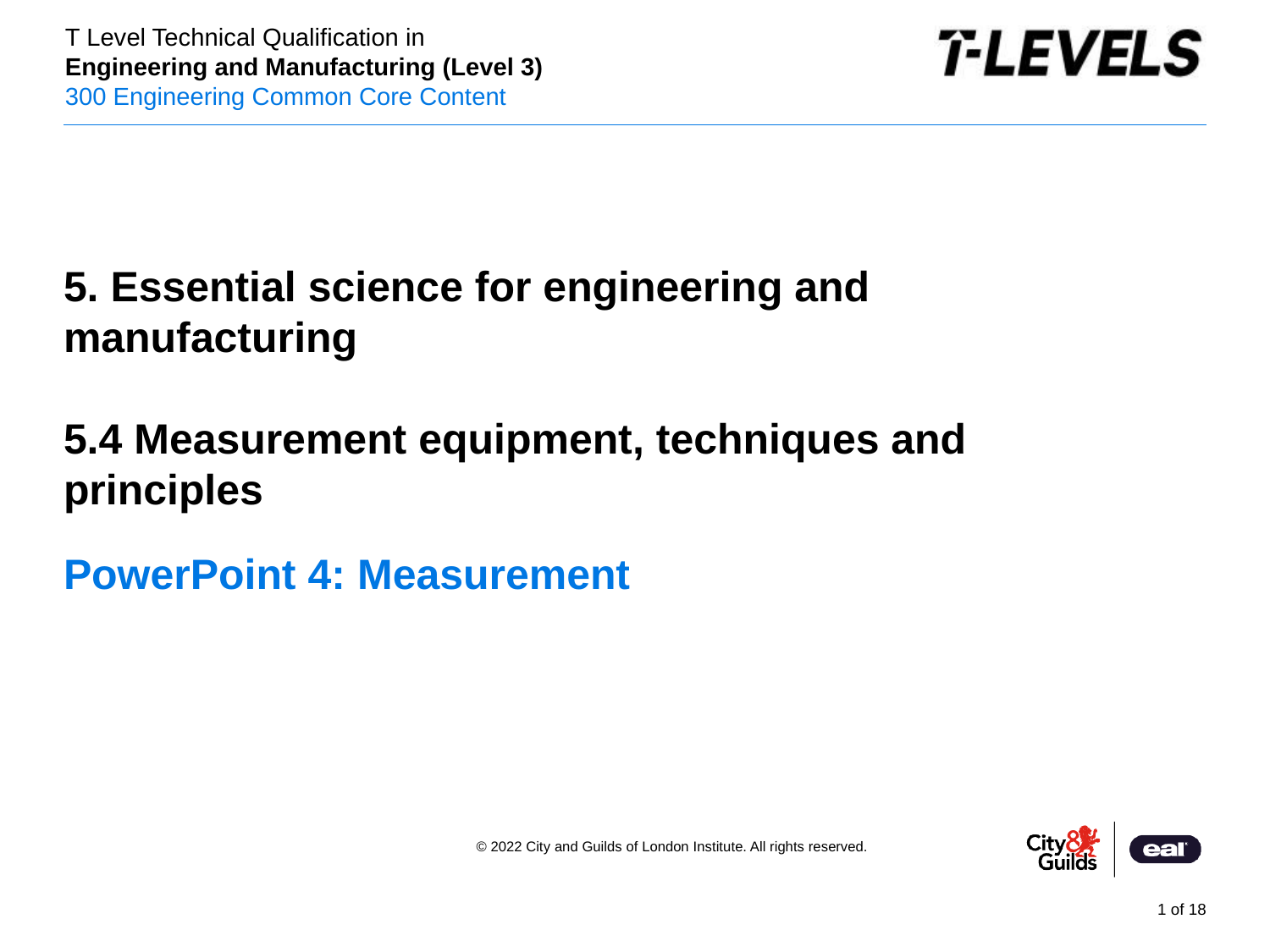

PowerPoint presentation
5. Essential science for engineering and manufacturing

5.4 Measurement equipment, techniques and          principles

# PowerPoint 4: Measurement